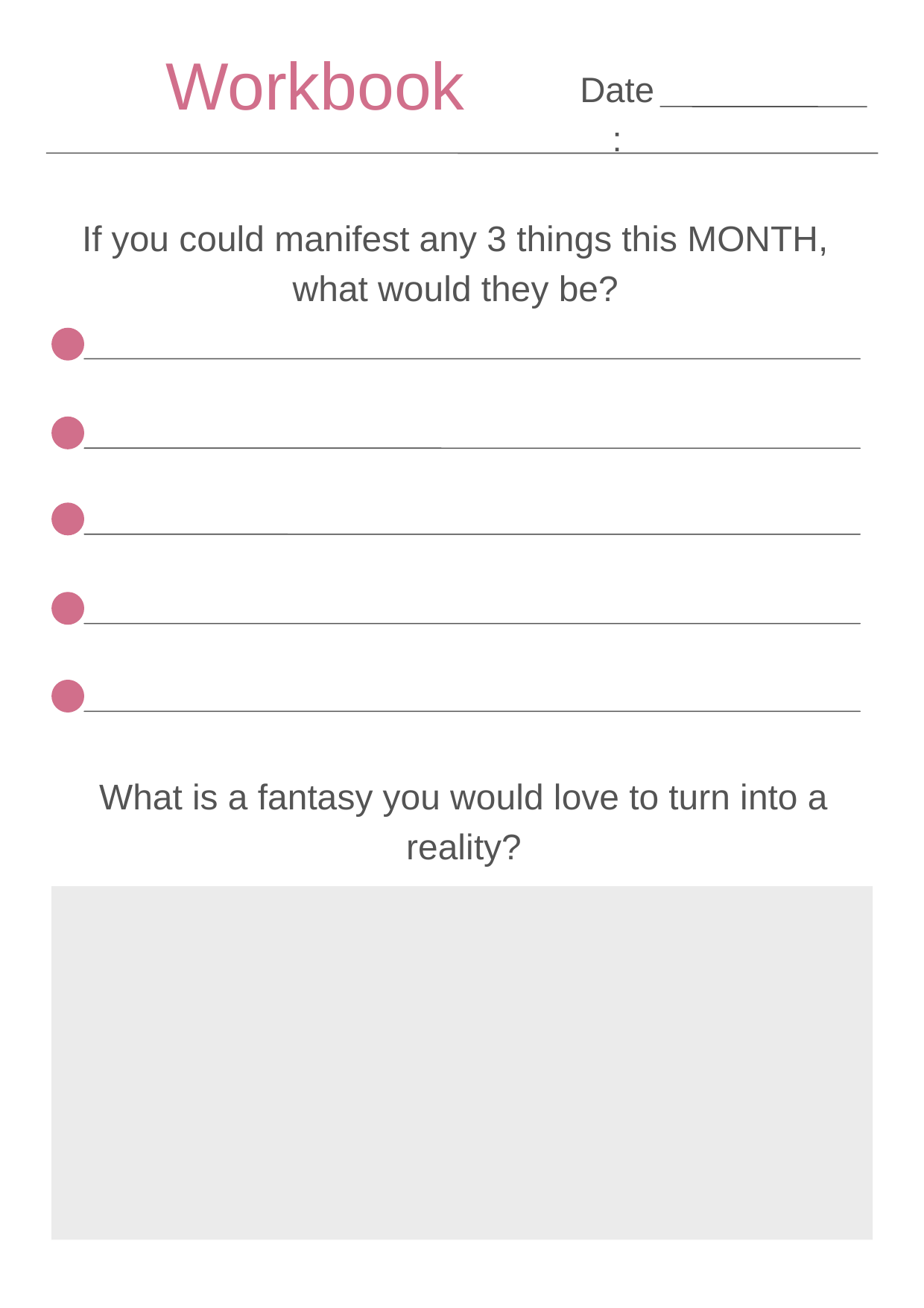

Workbook
Date:

If you could manifest any 3 things this MONTH, what would they be?

What is a fantasy you would love to turn into a reality?